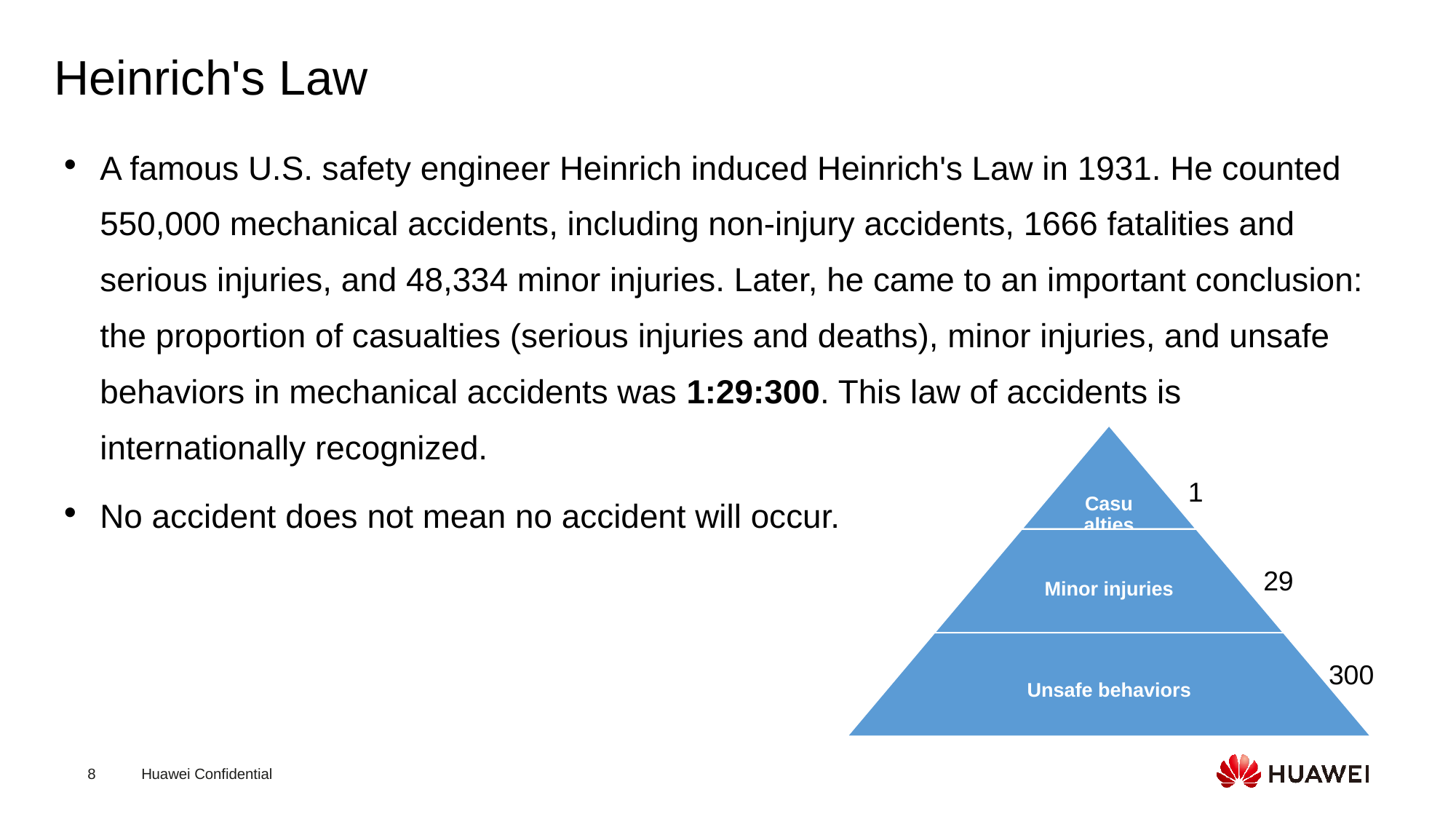

# Heinrich's Law
A famous U.S. safety engineer Heinrich induced Heinrich's Law in 1931. He counted 550,000 mechanical accidents, including non-injury accidents, 1666 fatalities and serious injuries, and 48,334 minor injuries. Later, he came to an important conclusion: the proportion of casualties (serious injuries and deaths), minor injuries, and unsafe behaviors in mechanical accidents was 1:29:300. This law of accidents is internationally recognized.
No accident does not mean no accident will occur.
Casualties
Minor injuries
Unsafe behaviors
1
29
300